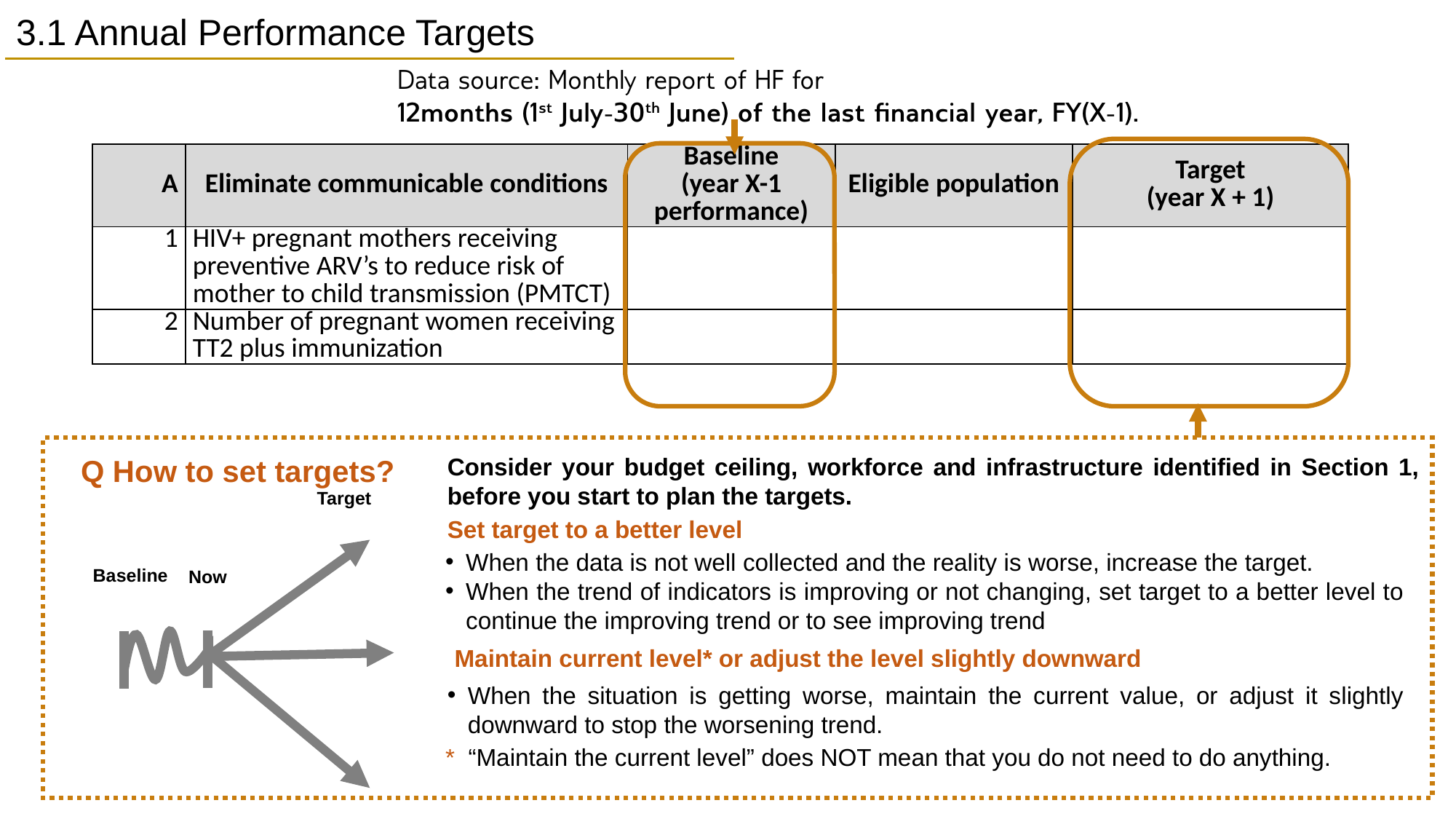

| 3.1 Annual Performance Targets |
| --- |
Data source: Monthly report of HF for
12months (1st July-30th June) of the last financial year, FY(X-1).

| A | Eliminate communicable conditions | Baseline (year X-1 performance) | Eligible population | Target (year X + 1) |
| --- | --- | --- | --- | --- |
| 1 | HIV+ pregnant mothers receiving preventive ARV’s to reduce risk of mother to child transmission (PMTCT) |  |  |  |
| 2 | Number of pregnant women receiving TT2 plus immunization |  |  |  |

Q How to set targets?
Consider your budget ceiling, workforce and infrastructure identified in Section 1, before you start to plan the targets.
Target

Baseline
Now
Set target to a better level
When the data is not well collected and the reality is worse, increase the target.
When the trend of indicators is improving or not changing, set target to a better level to continue the improving trend or to see improving trend
Maintain current level* or adjust the level slightly downward
When the situation is getting worse, maintain the current value, or adjust it slightly downward to stop the worsening trend.
*  “Maintain the current level” does NOT mean that you do not need to do anything.